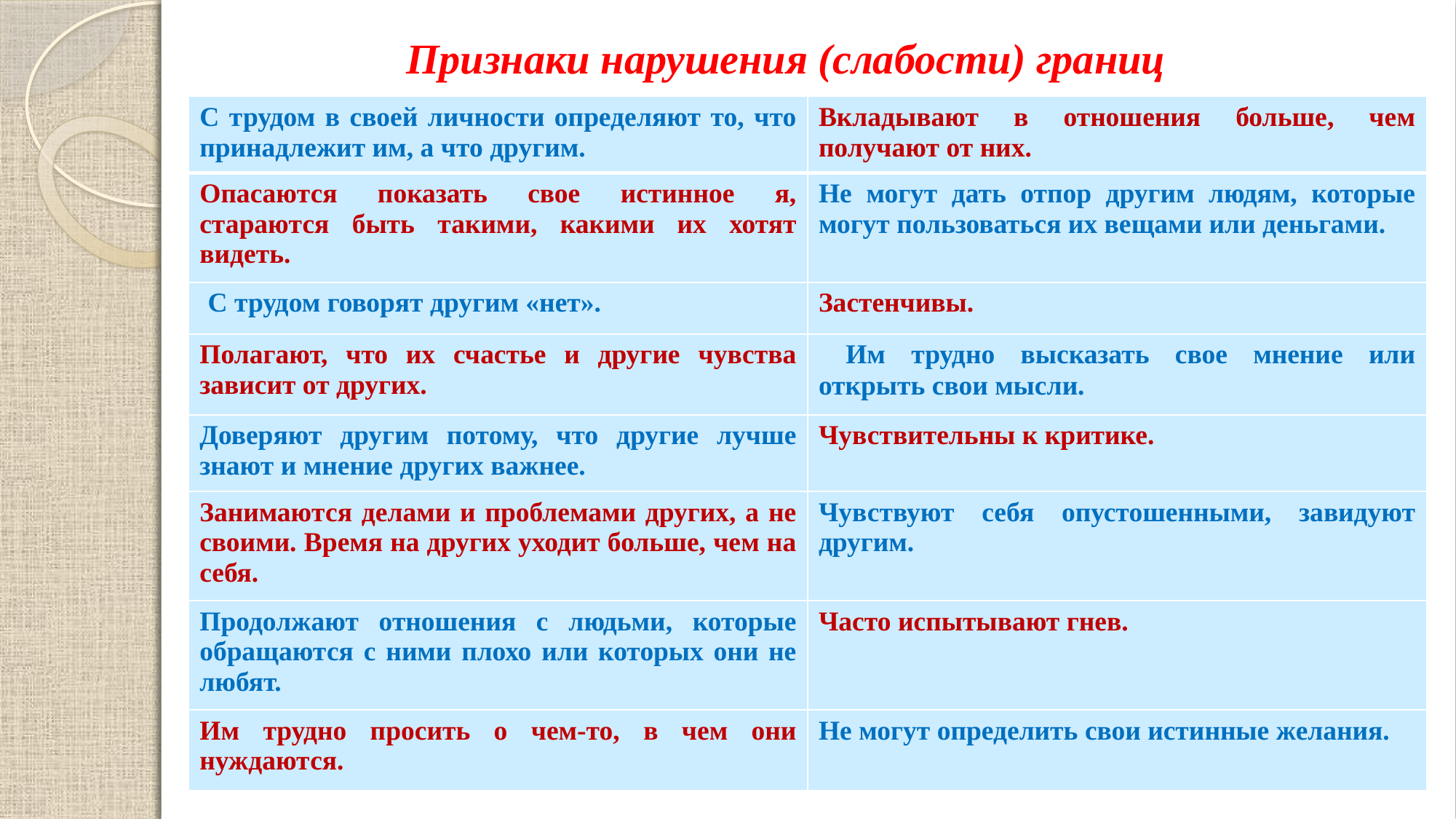

Признаки нарушения (слабости) границ
| С трудом в своей личности определяют то, что принадлежит им, а что другим. | Вкладывают в отношения больше, чем получают от них. |
| --- | --- |
| Опасаются показать свое истинное я, стараются быть такими, какими их хотят видеть. | Не могут дать отпор другим людям, которые могут пользоваться их вещами или деньгами. |
| С трудом говорят другим «нет». | Застенчивы. |
| Полагают, что их счастье и другие чувства зависит от других. | Им трудно высказать свое мнение или открыть свои мысли. |
| Доверяют другим потому, что другие лучше знают и мнение других важнее. | Чувствительны к критике. |
| Занимаются делами и проблемами других, а не своими. Время на других уходит больше, чем на себя. | Чувствуют себя опустошенными, завидуют другим. |
| Продолжают отношения с людьми, которые обращаются с ними плохо или которых они не любят. | Часто испытывают гнев. |
| Им трудно просить о чем-то, в чем они нуждаются. | Не могут определить свои истинные желания. |